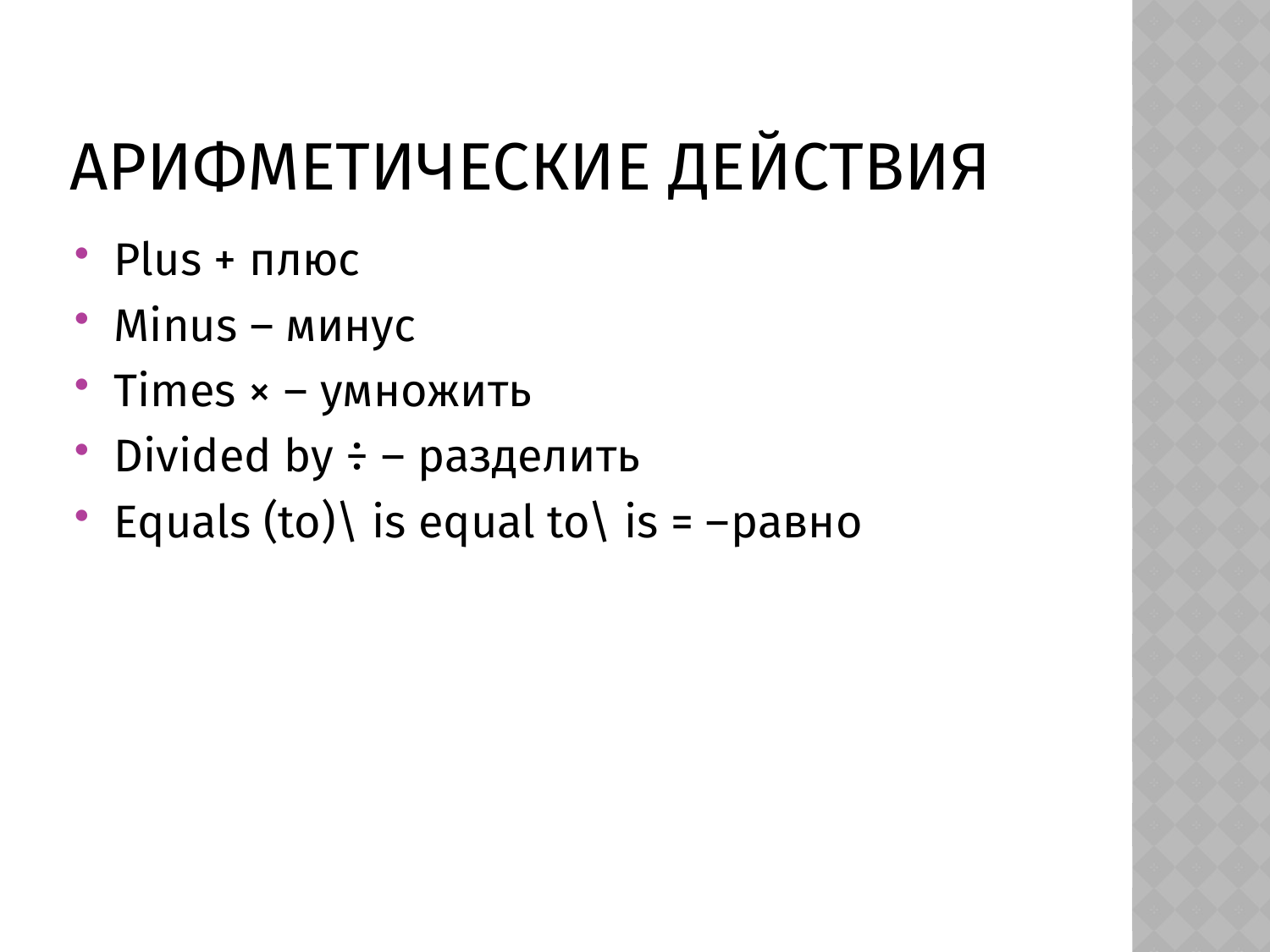

# арифметические действия
Plus + плюс
Minus – минус
Times × – умножить
Divided by ÷ – разделить
Equals (to)\ is equal to\ is = –равно